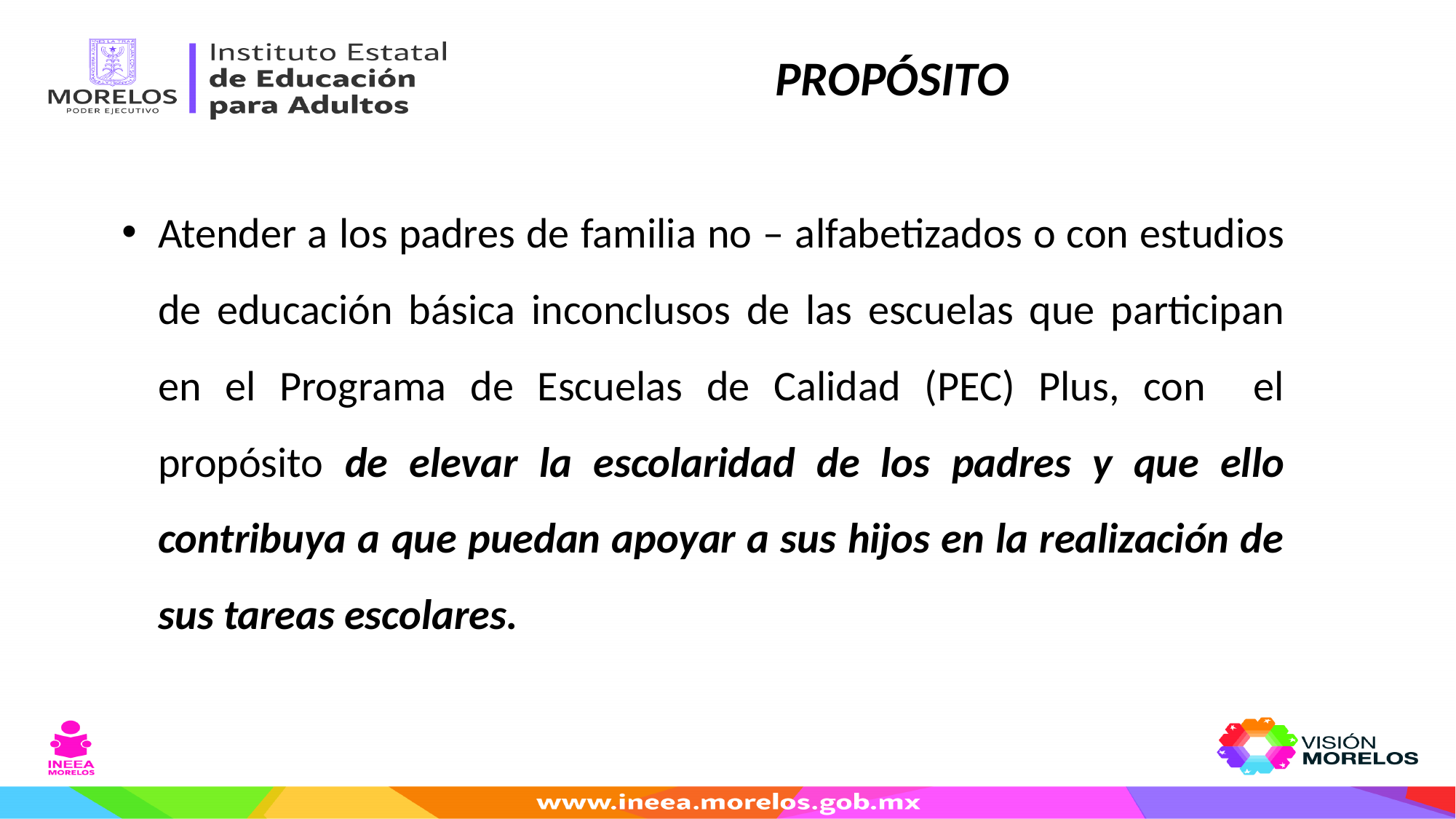

PROPÓSITO
Atender a los padres de familia no – alfabetizados o con estudios de educación básica inconclusos de las escuelas que participan en el Programa de Escuelas de Calidad (PEC) Plus, con  el propósito de elevar la escolaridad de los padres y que ello contribuya a que puedan apoyar a sus hijos en la realización de sus tareas escolares.